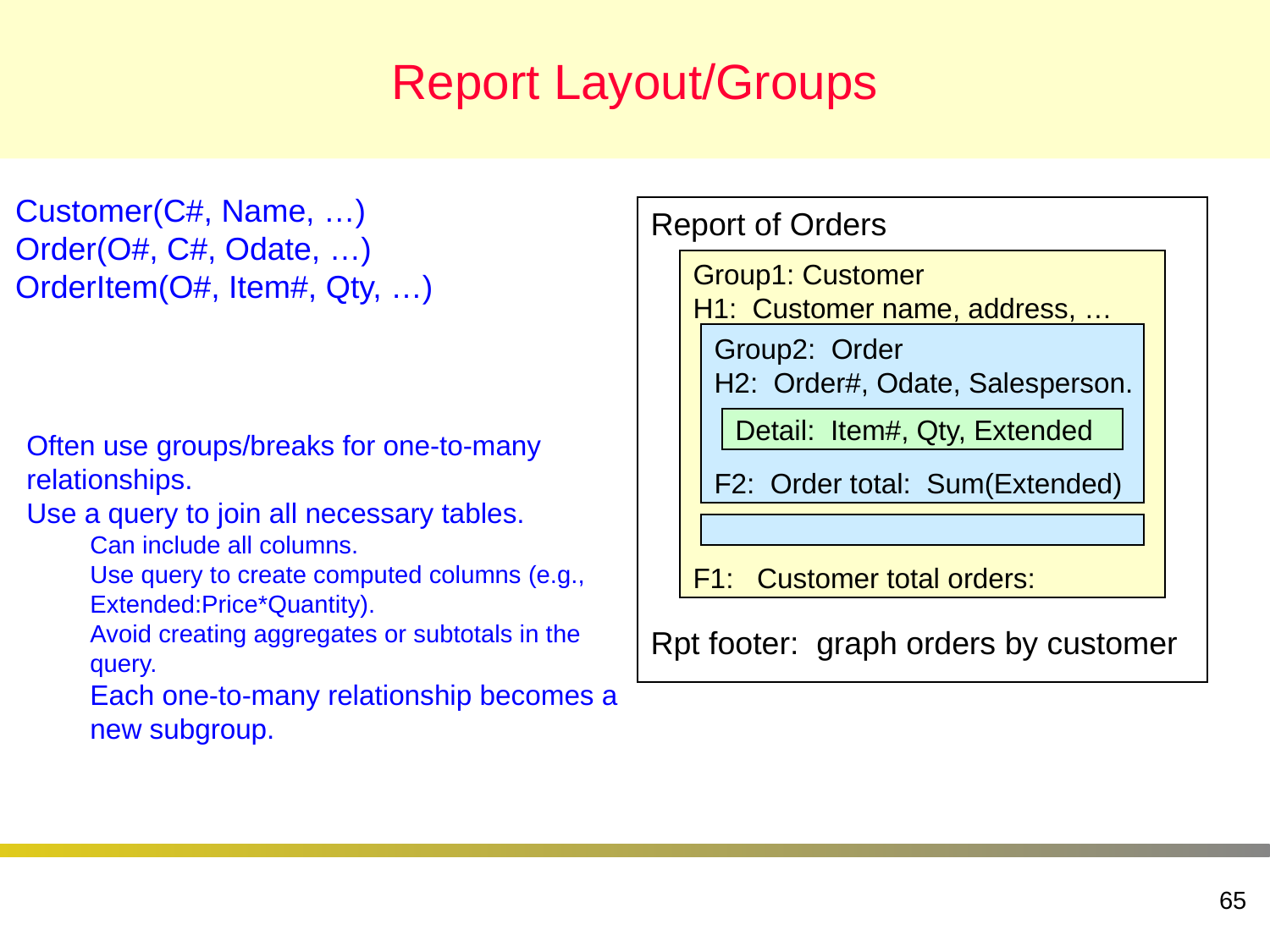

# Report Layout/Groups
Customer(C#, Name, …)
Order(O#, C#, Odate, …)
OrderItem(O#, Item#, Qty, …)
Report of Orders

Rpt footer:  graph orders by customer
Group1: Customer
H1:  Customer name, address, …

F1:   Customer total orders:
Group2:  Order
H2:  Order#, Odate, Salesperson.

F2:  Order total:  Sum(Extended)
Detail:  Item#, Qty, Extended
Often use groups/breaks for one-to-many relationships.
Use a query to join all necessary tables.
Can include all columns.
Use query to create computed columns (e.g., Extended:Price*Quantity).
Avoid creating aggregates or subtotals in the query.
Each one-to-many relationship becomes a new subgroup.

65